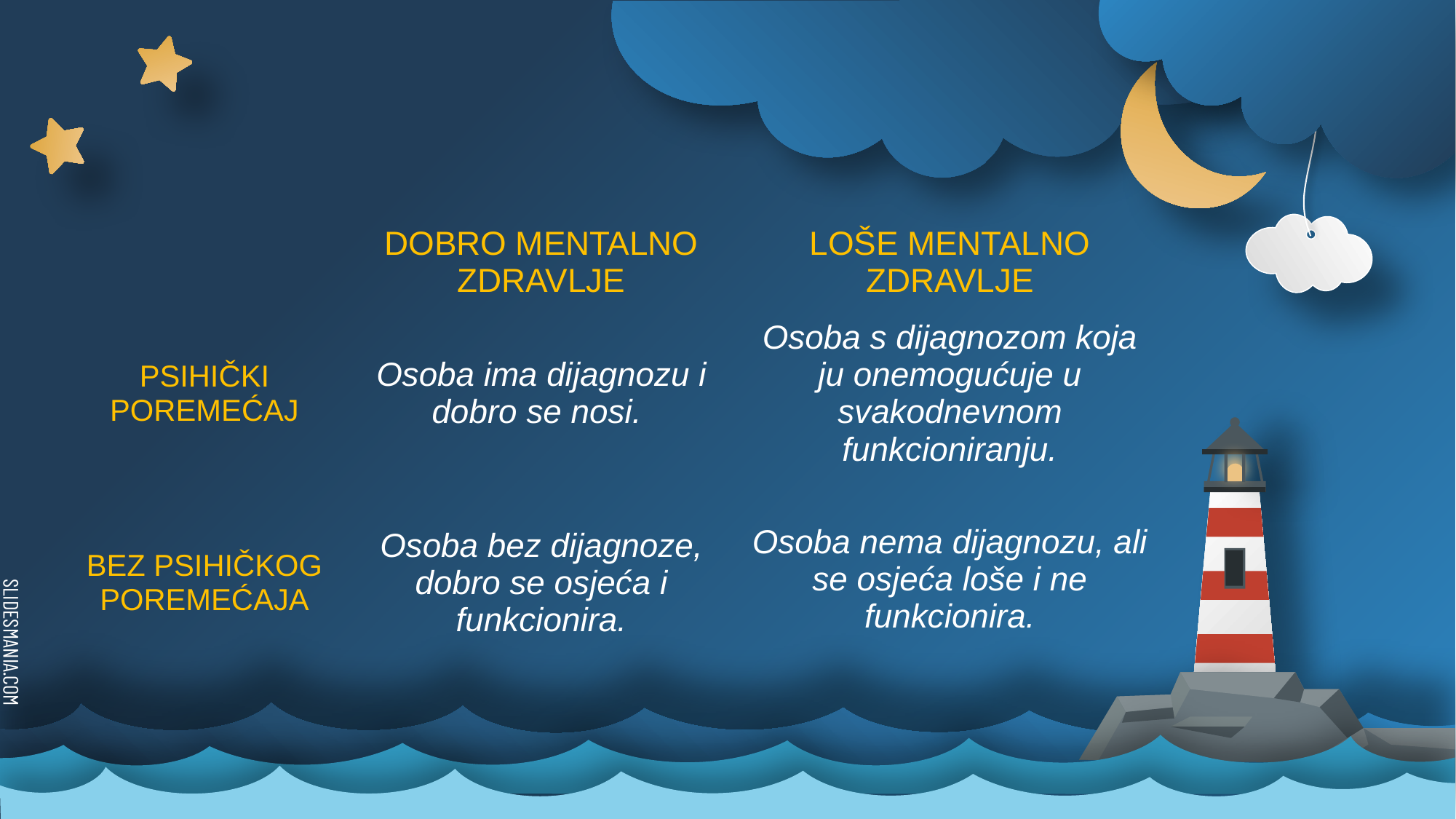

|  | DOBRO MENTALNO ZDRAVLJE | LOŠE MENTALNO ZDRAVLJE |
| --- | --- | --- |
| PSIHIČKI POREMEĆAJ | Osoba ima dijagnozu i dobro se nosi. | Osoba s dijagnozom koja ju onemogućuje u svakodnevnom funkcioniranju. |
| BEZ PSIHIČKOG POREMEĆAJA | Osoba bez dijagnoze, dobro se osjeća i funkcionira. | Osoba nema dijagnozu, ali se osjeća loše i ne funkcionira. |